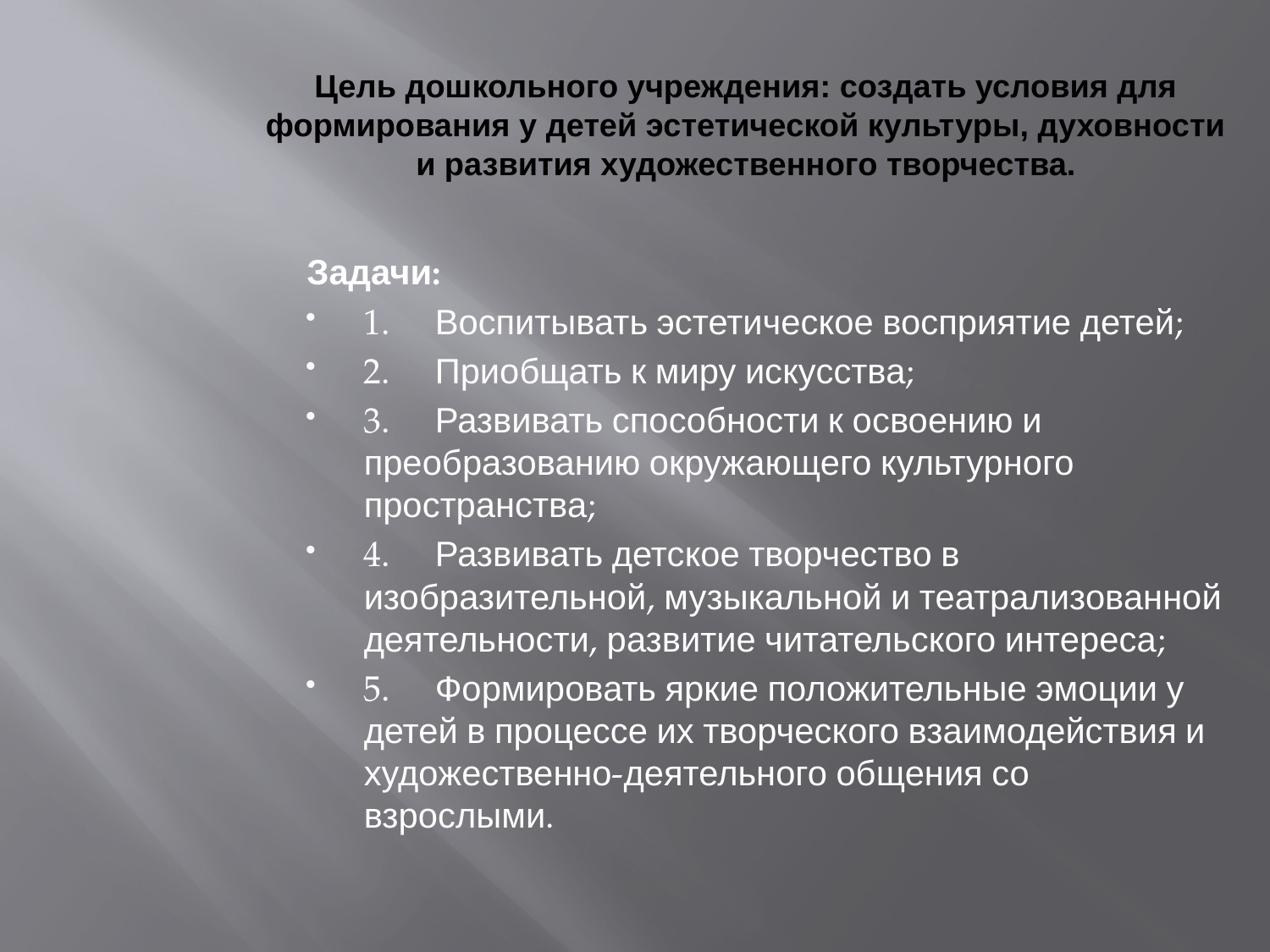

# Цель дошкольного учреждения: создать условия для формирования у детей эстетической культуры, духовности и развития художественного творчества.
Задачи:
1.     Воспитывать эстетическое восприятие детей;
2.     Приобщать к миру искусства;
3.     Развивать способности к освоению и преобразованию окружающего культурного пространства;
4.     Развивать детское творчество в изобразительной, музыкальной и театрализованной деятельности, развитие читательского интереса;
5.     Формировать яркие положительные эмоции у детей в процессе их творческого взаимодействия и художественно-деятельного общения со взрослыми.